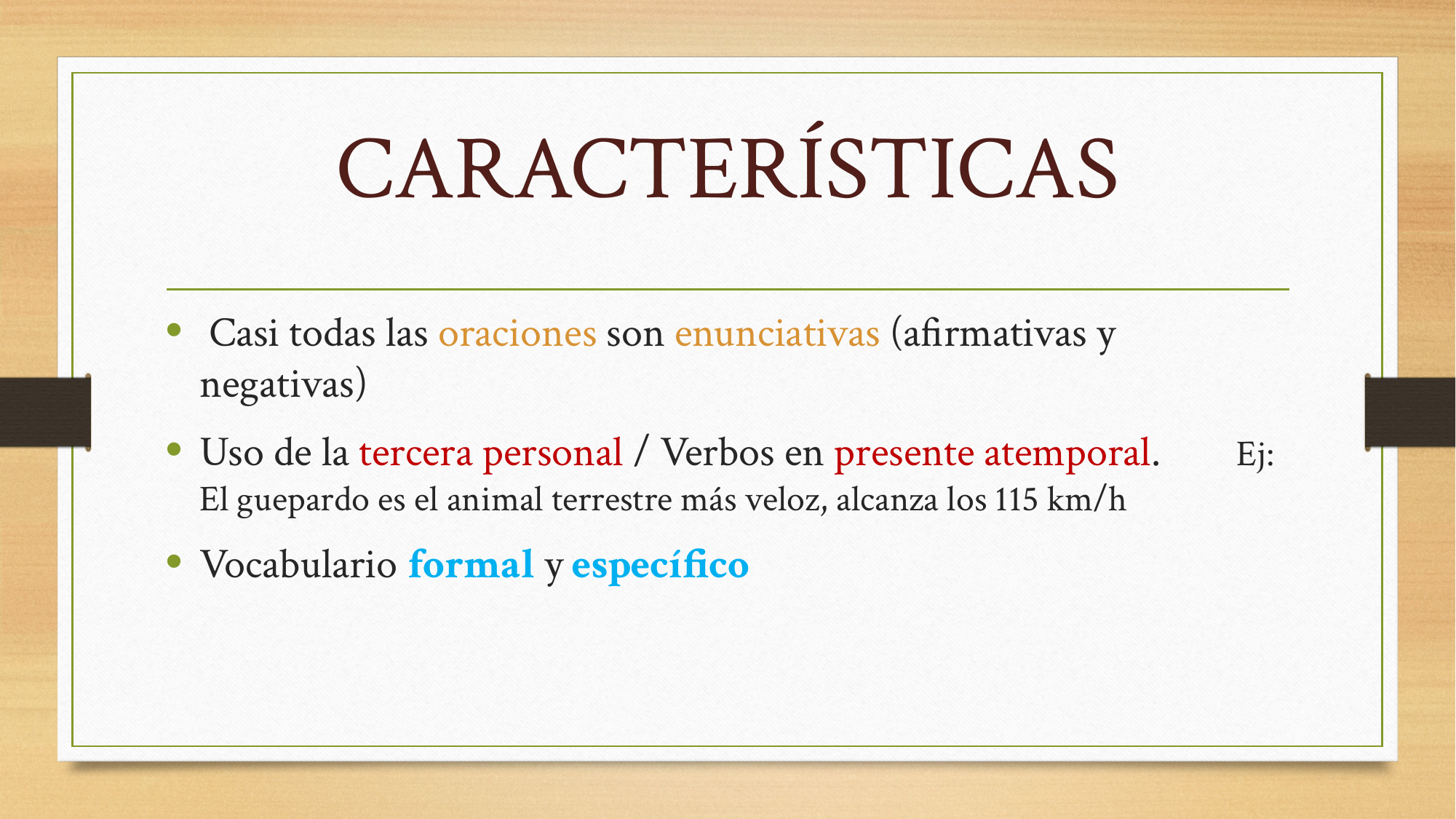

# CARACTERÍSTICAS
 Casi todas las oraciones son enunciativas (afirmativas y negativas)
Uso de la tercera personal / Verbos en presente atemporal.        Ej: El guepardo es el animal terrestre más veloz, alcanza los 115 km/h
Vocabulario formal y específico